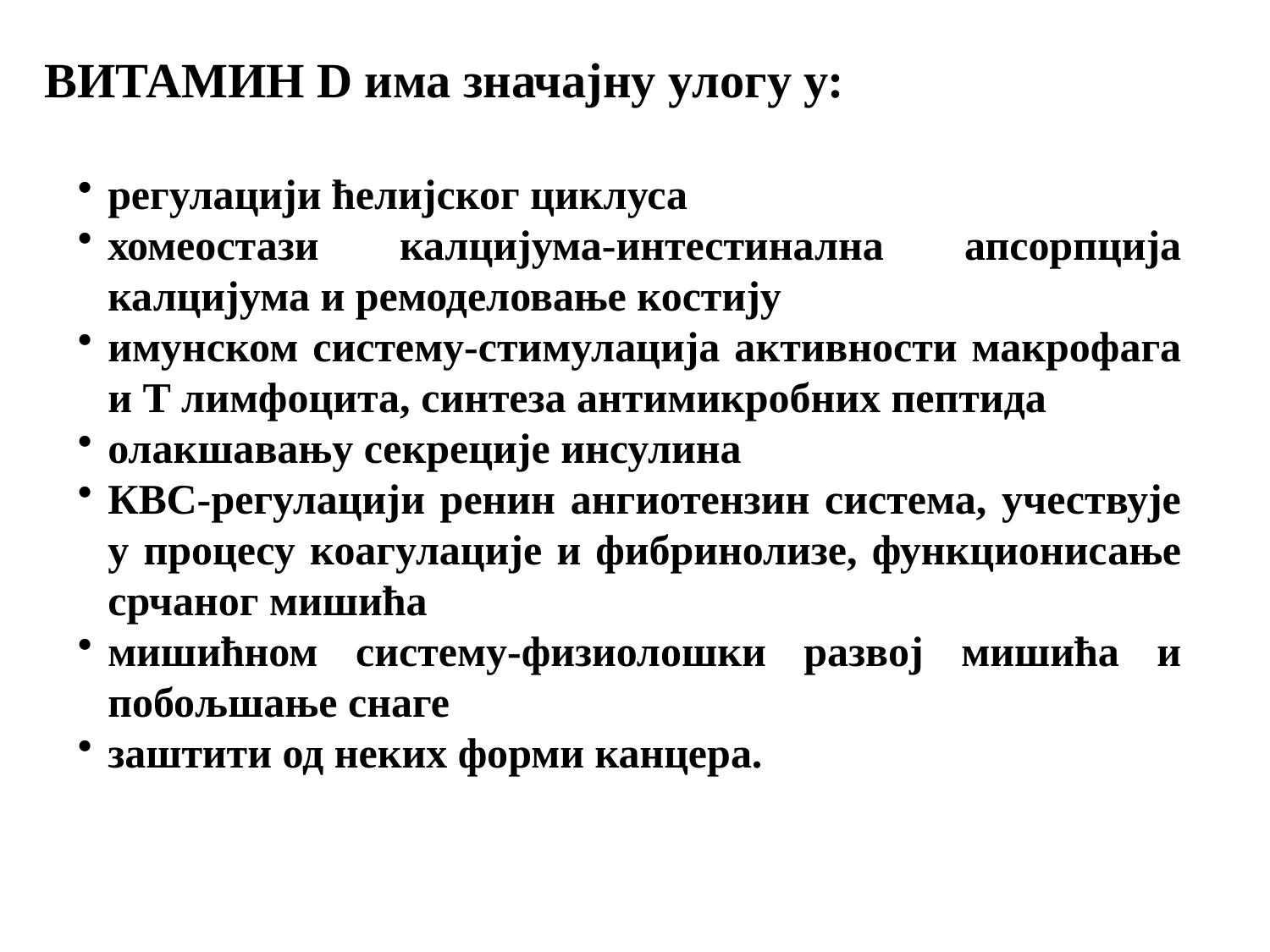

ВИТАМИН D има значајну улогу у:

регулацији ћелијског циклуса
хомеостази калцијума-интестинална апсорпција калцијума и ремоделовање костију
имунском систему-стимулација активности макрофага и Т лимфоцита, синтеза антимикробних пептида
олакшавању секреције инсулина
КВС-регулацији ренин ангиотензин система, учествује у процесу коагулације и фибринолизе, функционисање срчаног мишића
мишићном систему-физиолошки развој мишића и побољшање снаге
заштити од неких форми канцера.